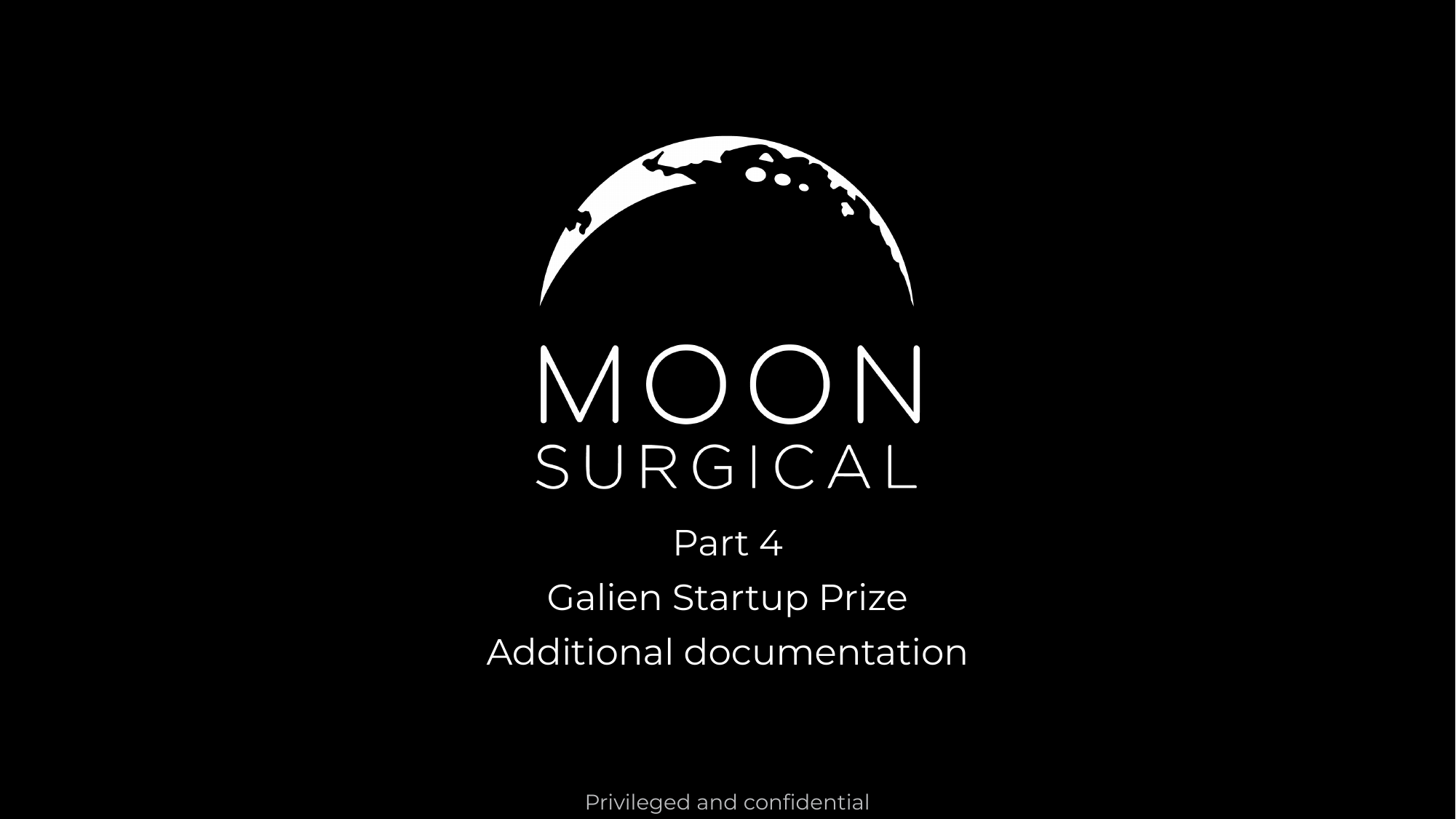

Part 4
Galien Startup Prize
Additional documentation